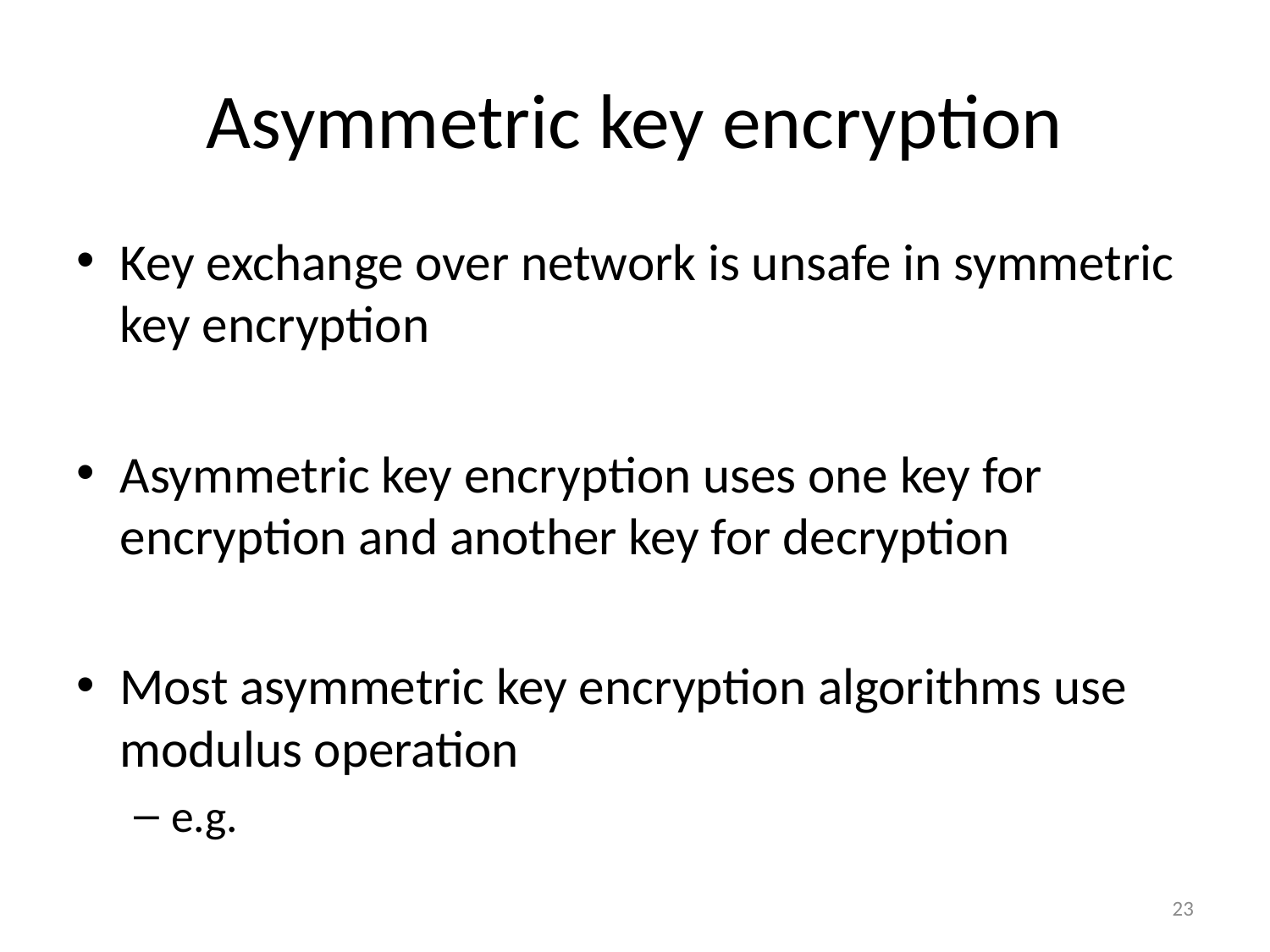

# Asymmetric key encryption
Key exchange over network is unsafe in symmetric key encryption

Asymmetric key encryption uses one key for encryption and another key for decryption

Most asymmetric key encryption algorithms use modulus operation
e.g.
23